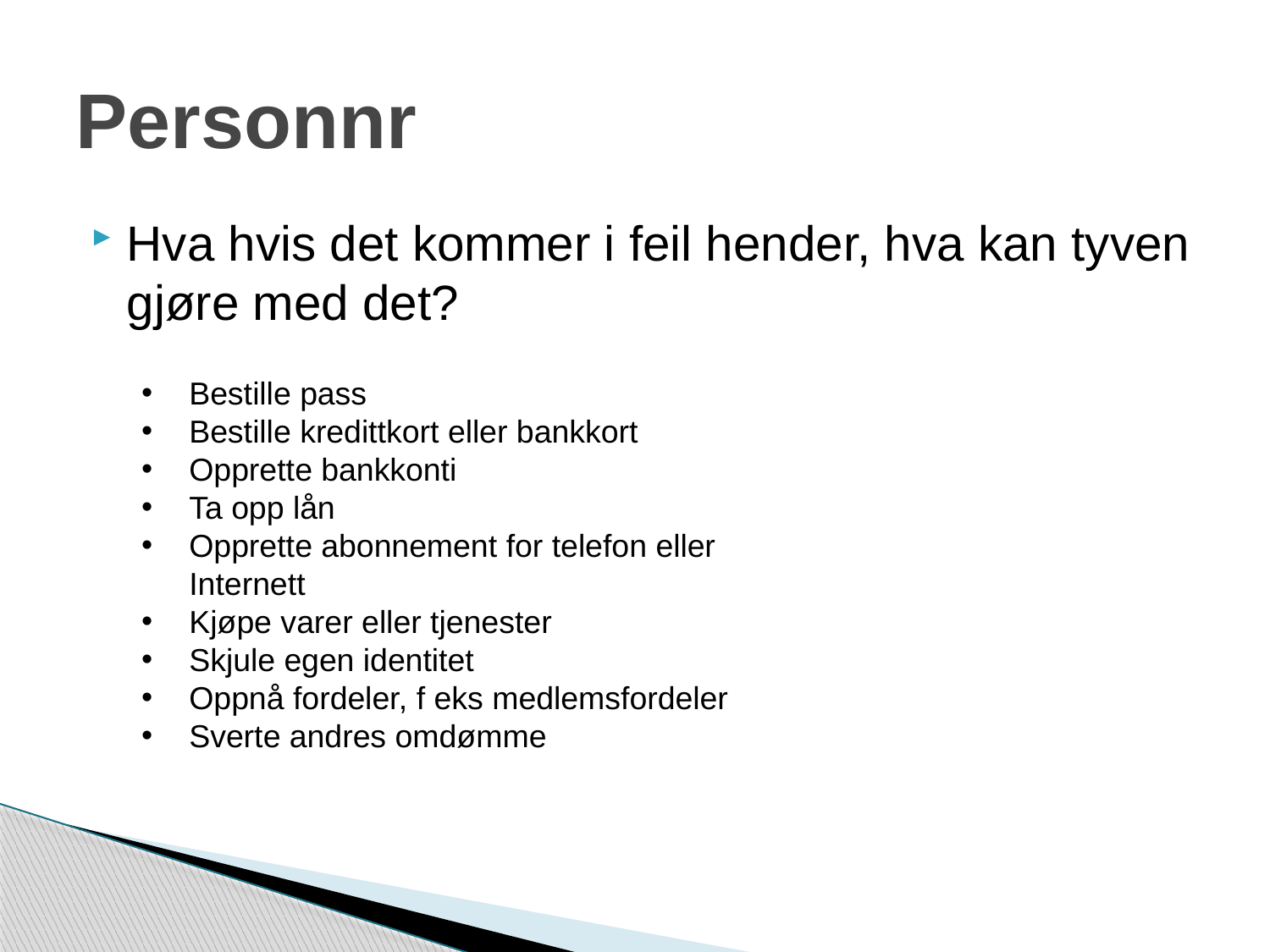

# Personnr
Hva hvis det kommer i feil hender, hva kan tyven gjøre med det?

Bestille pass
Bestille kredittkort eller bankkort
Opprette bankkonti
Ta opp lån
Opprette abonnement for telefon eller Internett
Kjøpe varer eller tjenester
Skjule egen identitet
Oppnå fordeler, f eks medlemsfordeler
Sverte andres omdømme